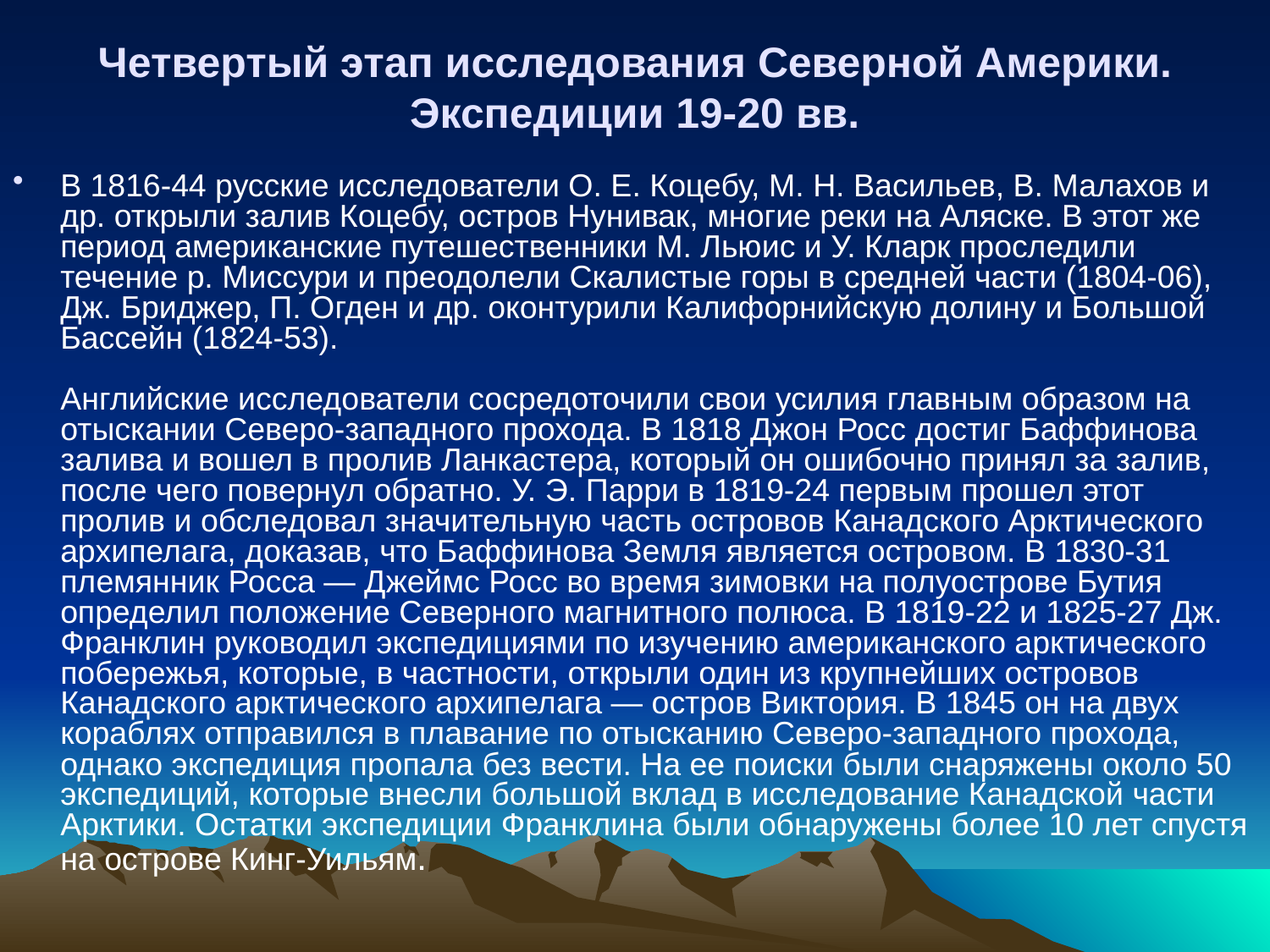

# Четвертый этап исследования Северной Америки. Экспедиции 19-20 вв.
В 1816-44 русские исследователи О. Е. Коцебу, М. Н. Васильев, В. Малахов и др. открыли залив Коцебу, остров Нунивак, многие реки на Аляске. В этот же период американские путешественники М. Льюис и У. Кларк проследили течение р. Миссури и преодолели Скалистые горы в средней части (1804-06), Дж. Бриджер, П. Огден и др. оконтурили Калифорнийскую долину и Большой Бассейн (1824-53).
Английские исследователи сосредоточили свои усилия главным образом на отыскании Северо-западного прохода. В 1818 Джон Росс достиг Баффинова залива и вошел в пролив Ланкастера, который он ошибочно принял за залив, после чего повернул обратно. У. Э. Парри в 1819-24 первым прошел этот пролив и обследовал значительную часть островов Канадского Арктического архипелага, доказав, что Баффинова Земля является островом. В 1830-31 племянник Росса — Джеймс Росс во время зимовки на полуострове Бутия определил положение Северного магнитного полюса. В 1819-22 и 1825-27 Дж. Франклин руководил экспедициями по изучению американского арктического побережья, которые, в частности, открыли один из крупнейших островов Канадского арктического архипелага — остров Виктория. В 1845 он на двух кораблях отправился в плавание по отысканию Северо-западного прохода, однако экспедиция пропала без вести. На ее поиски были снаряжены около 50 экспедиций, которые внесли большой вклад в исследование Канадской части Арктики. Остатки экспедиции Франклина были обнаружены более 10 лет спустя на острове Кинг-Уильям.